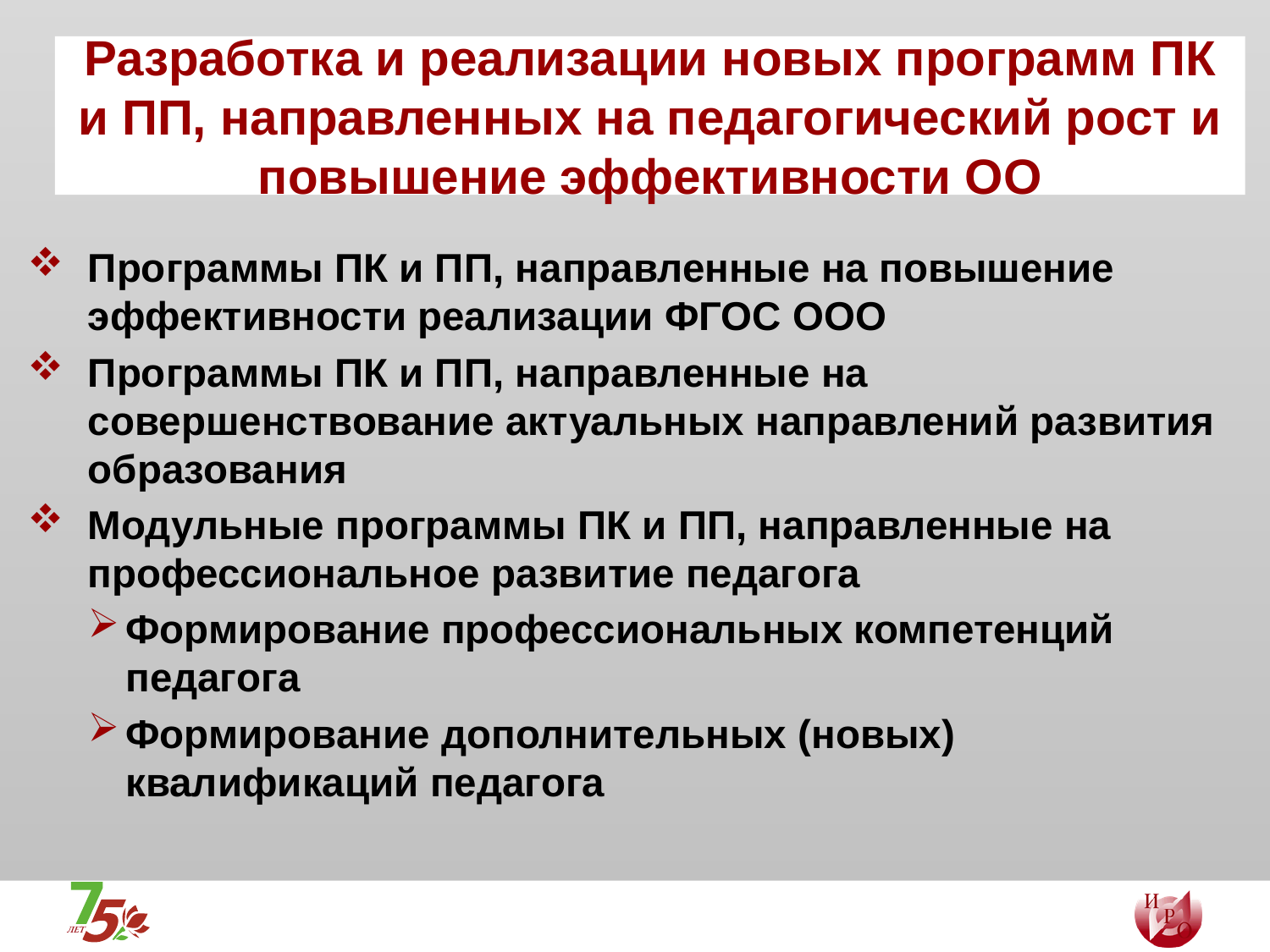

# Разработка и реализации новых программ ПК и ПП, направленных на педагогический рост и повышение эффективности ОО
Программы ПК и ПП, направленные на повышение эффективности реализации ФГОС ООО
Программы ПК и ПП, направленные на совершенствование актуальных направлений развития образования
Модульные программы ПК и ПП, направленные на профессиональное развитие педагога
Формирование профессиональных компетенций педагога
Формирование дополнительных (новых) квалификаций педагога